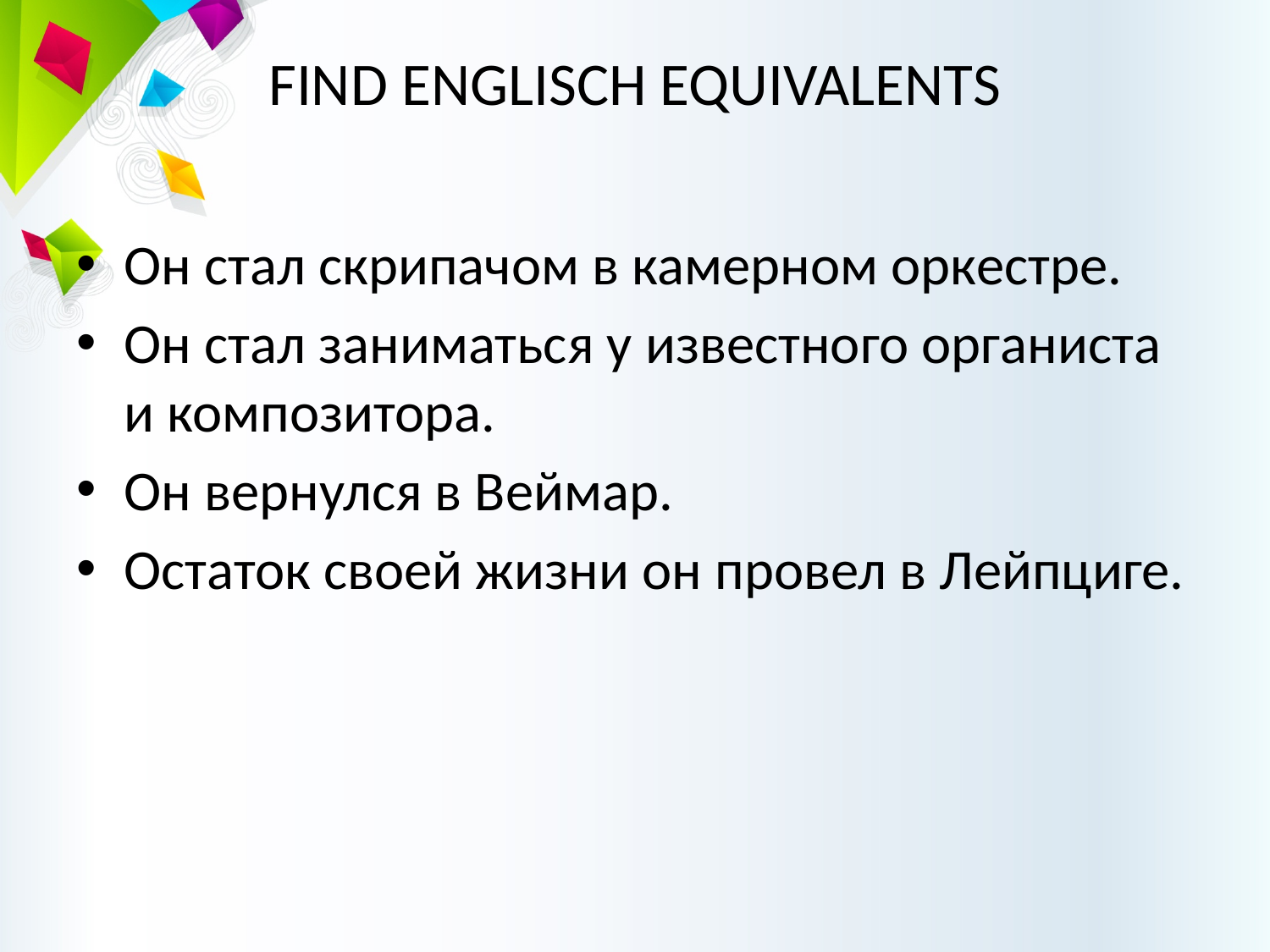

# FIND ENGLISCH EQUIVALENTS
Он стал скрипачом в камерном оркестре.
Он стал заниматься у известного органиста и композитора.
Он вернулся в Веймар.
Остаток своей жизни он провел в Лейпциге.